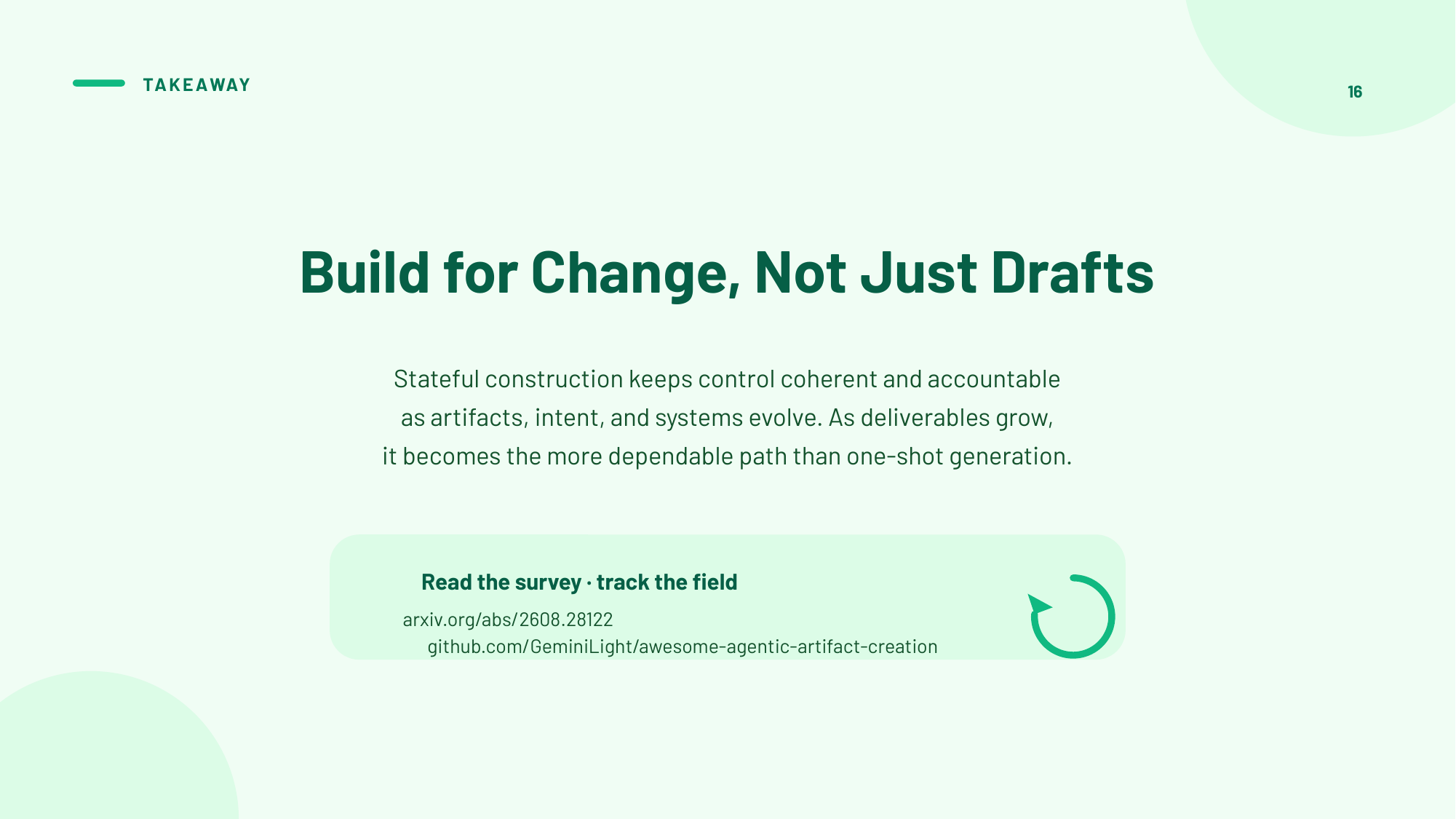

TAKEAWAY

16
Build for Change, Not Just Drafts
Stateful construction keeps control coherent and accountable
as artifacts, intent, and systems evolve. As deliverables grow,
it becomes the more dependable path than one-shot generation.

Read the survey · track the field

arxiv.org/abs/2608.28122
github.com/GeminiLight/awesome-agentic-artifact-creation